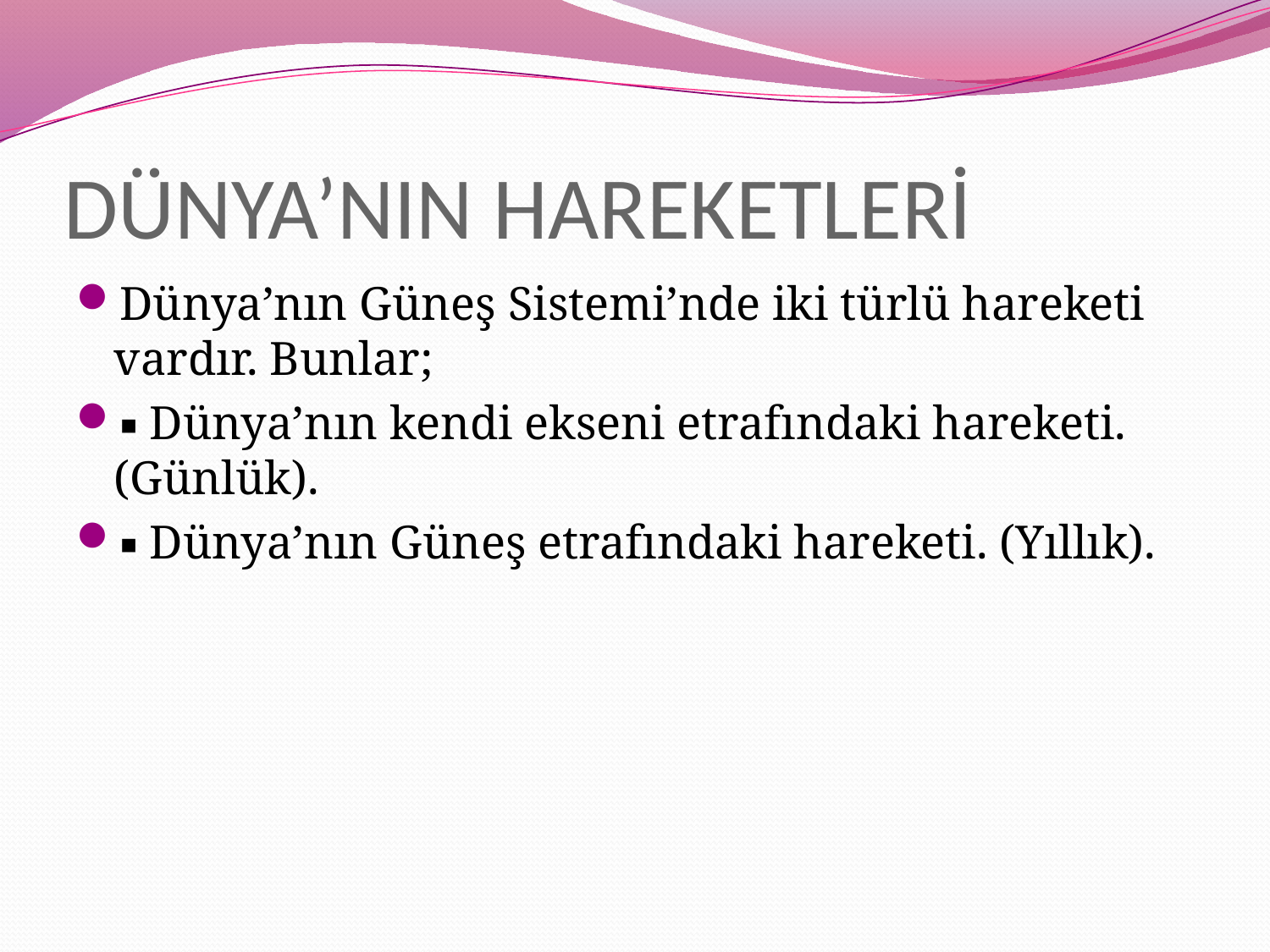

# DÜNYA’NIN HAREKETLERİ
Dünya’nın Güneş Sistemi’nde iki türlü hareketi vardır. Bunlar;
▪ Dünya’nın kendi ekseni etrafındaki hareketi. (Günlük).
▪ Dünya’nın Güneş etrafındaki hareketi. (Yıllık).